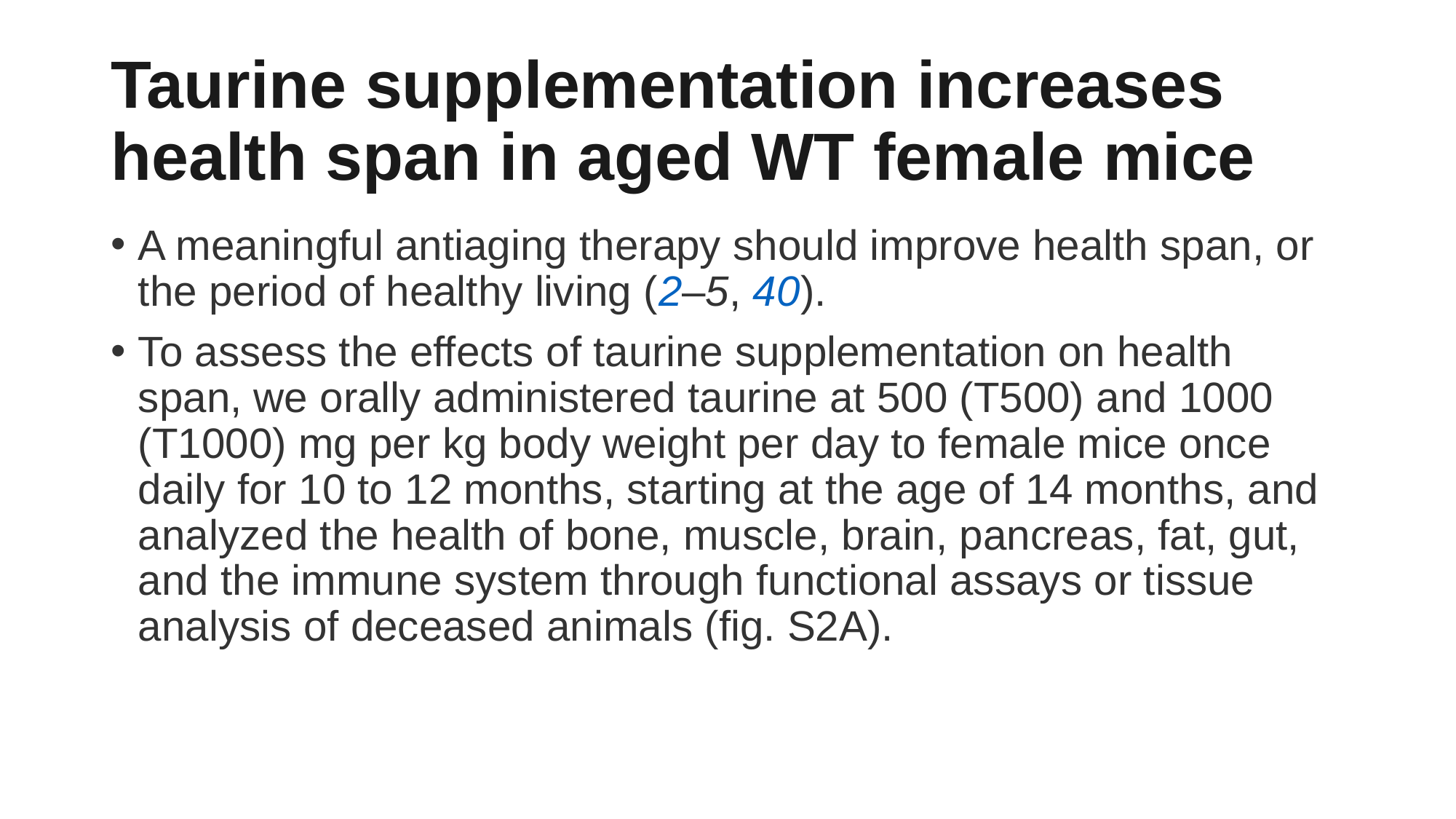

# Taurine supplementation increases health span in aged WT female mice
A meaningful antiaging therapy should improve health span, or the period of healthy living (2–5, 40).
To assess the effects of taurine supplementation on health span, we orally administered taurine at 500 (T500) and 1000 (T1000) mg per kg body weight per day to female mice once daily for 10 to 12 months, starting at the age of 14 months, and analyzed the health of bone, muscle, brain, pancreas, fat, gut, and the immune system through functional assays or tissue analysis of deceased animals (fig. S2A).